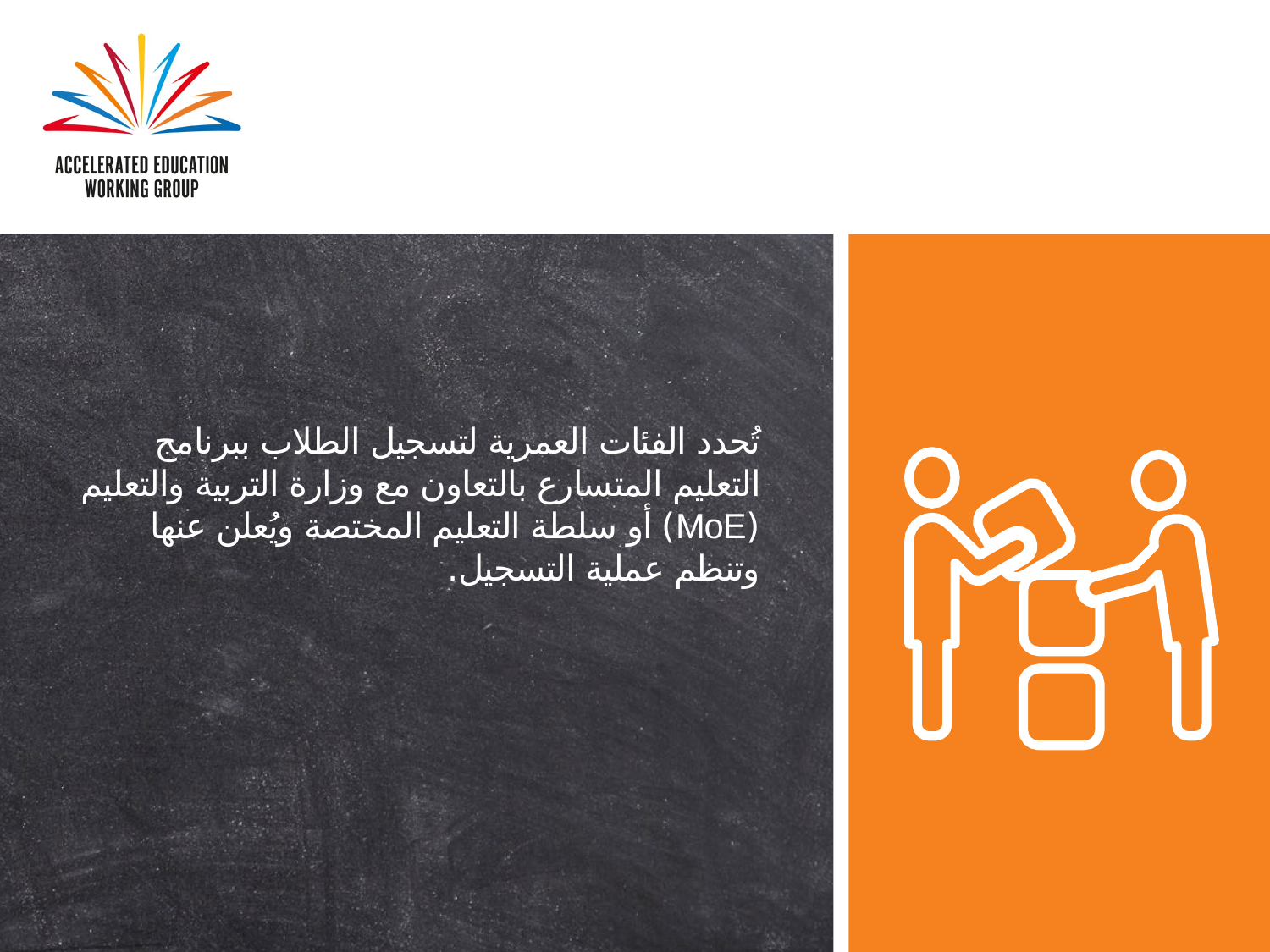

تُحدد الفئات العمرية لتسجيل الطلاب ببرنامج التعليم المتسارع بالتعاون مع وزارة التربية والتعليم (MoE) أو سلطة التعليم المختصة ويُعلن عنها وتنظم عملية التسجيل.